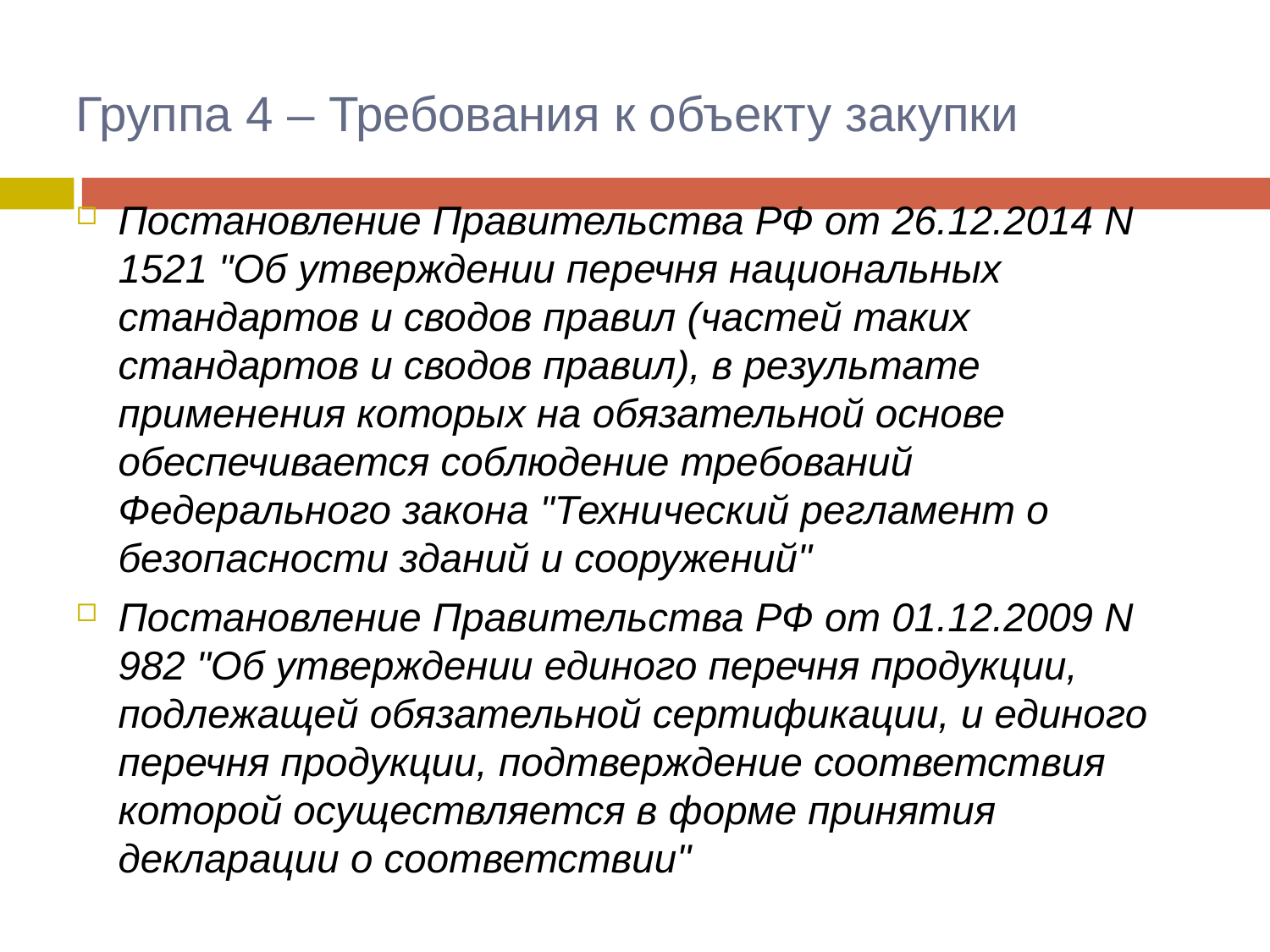

# Группа 4 – Требования к объекту закупки

Постановление Правительства РФ от 26.12.2014 N 1521 "Об утверждении перечня национальных стандартов и сводов правил (частей таких стандартов и сводов правил), в результате применения которых на обязательной основе обеспечивается соблюдение требований Федерального закона "Технический регламент о безопасности зданий и сооружений"
Постановление Правительства РФ от 01.12.2009 N 982 "Об утверждении единого перечня продукции, подлежащей обязательной сертификации, и единого перечня продукции, подтверждение соответствия которой осуществляется в форме принятия декларации о соответствии"